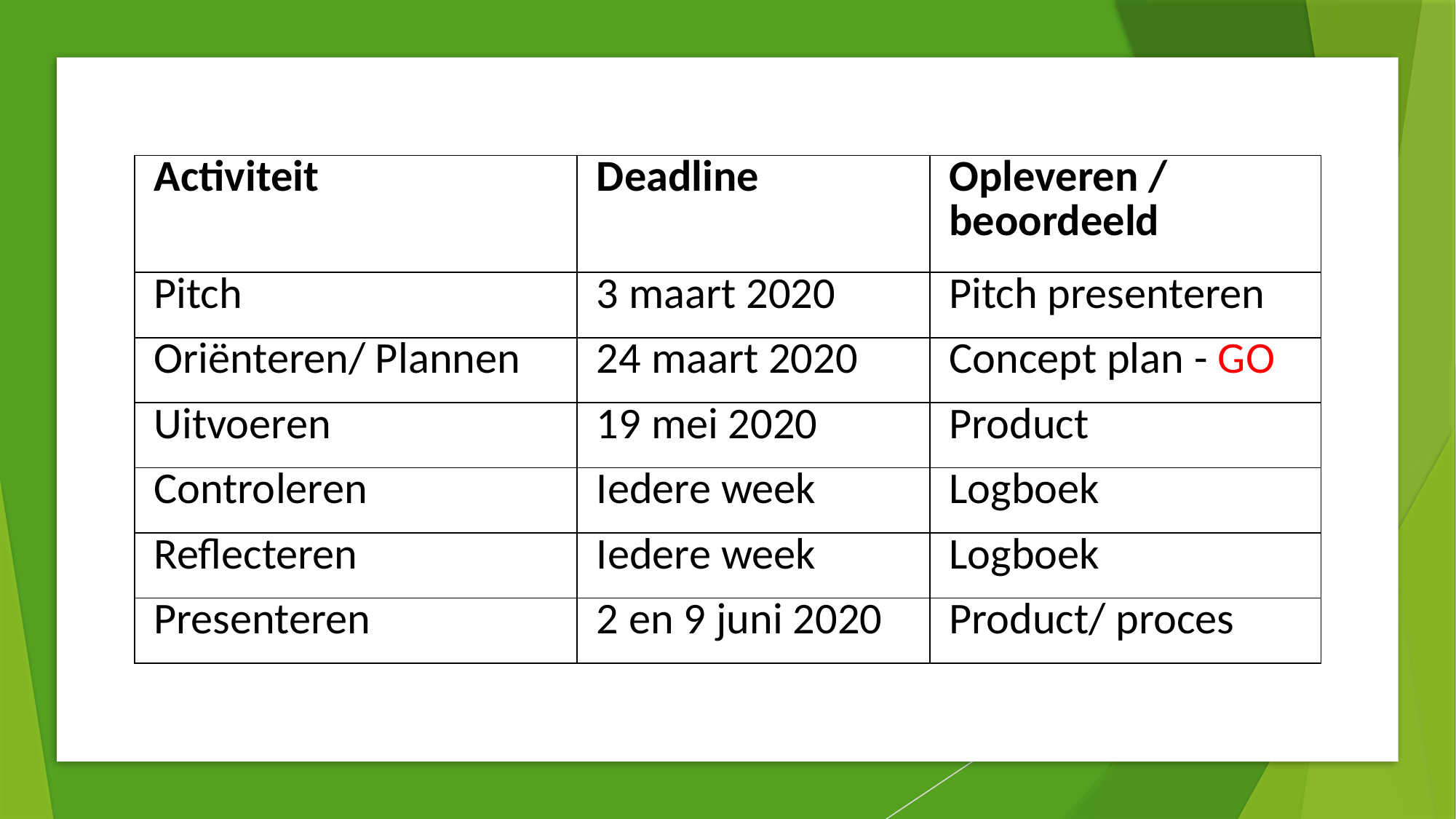

| Activiteit | Deadline | Opleveren / beoordeeld |
| --- | --- | --- |
| Pitch | 3 maart 2020 | Pitch presenteren |
| Oriënteren/ Plannen | 24 maart 2020 | Concept plan - GO |
| Uitvoeren | 19 mei 2020 | Product |
| Controleren | Iedere week | Logboek |
| Reflecteren | Iedere week | Logboek |
| Presenteren | 2 en 9 juni 2020 | Product/ proces |